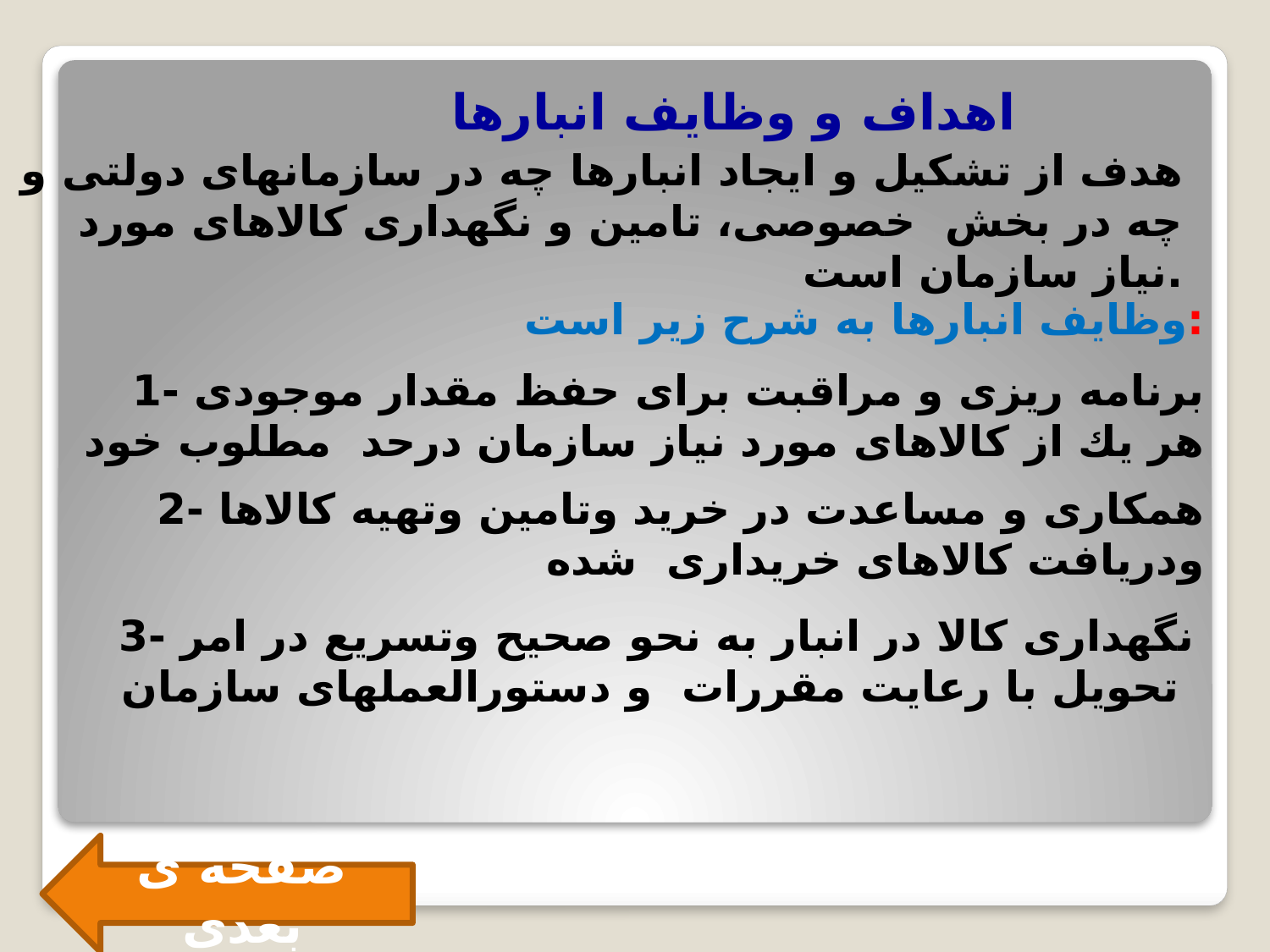

اهداف و وظایف انبارها
هدف از تشكیل و ایجاد انبارها چه در سازمانهای دولتی و چه در بخش  خصوصی، تامین و نگهداری كالاهای مورد نیاز سازمان است.
وظایف انبارها به شرح زیر است:
1- برنامه ریزی و مراقبت برای حفظ مقدار موجودی هر یك از كالاهای مورد نیاز سازمان درحد  مطلوب خود
2- همکاری و مساعدت در خرید وتامین وتهیه كالاها ودریافت كالاهای خریداری  شده
3- نگهداری كالا در انبار به نحو صحیح وتسریع در امر تحویل با رعایت مقررات  و دستورالعملهای سازمان
صفحه ی بعدی